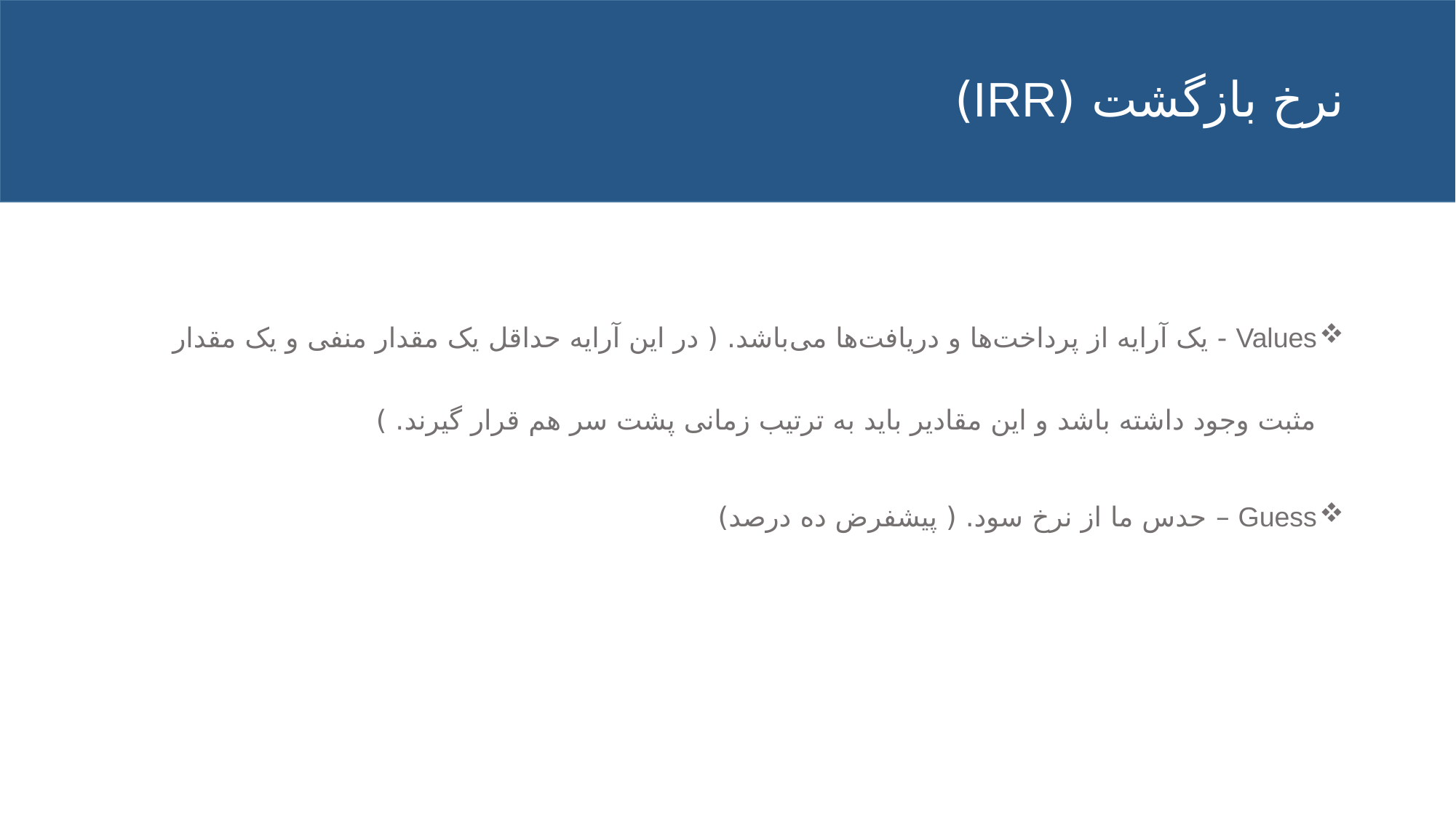

# نرخ بازگشت (IRR)

Values - یک آرایه از پرداخت‌ها و دریافت‌ها می‌باشد. ( در این آرایه حداقل یک مقدار منفی و یک مقدار مثبت وجود داشته باشد و این مقادیر باید به ترتیب زمانی پشت سر هم قرار گیرند. )
Guess – حدس ما از نرخ سود. ( پیشفرض ده درصد)